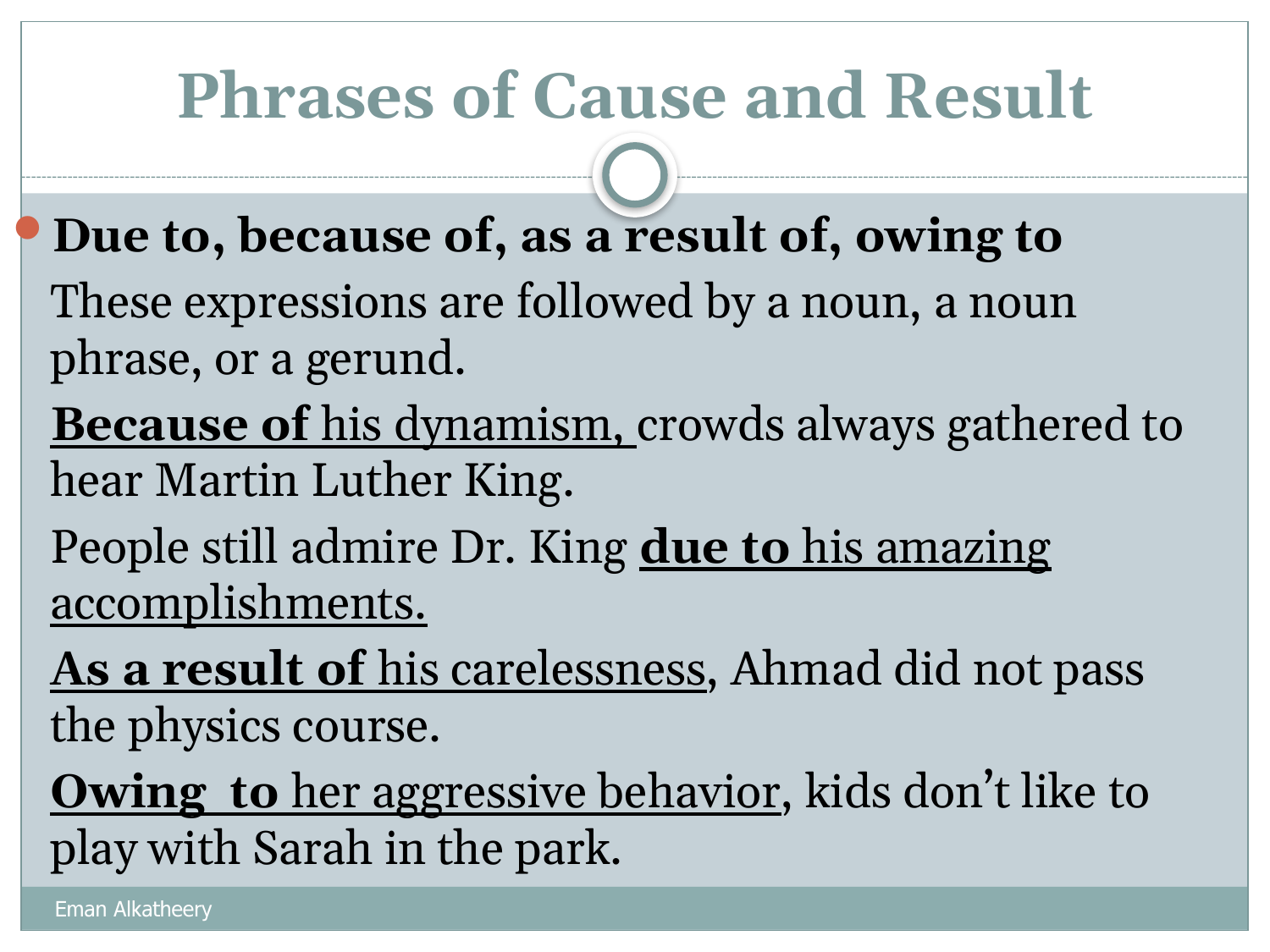

# Phrases of Cause and Result
Due to, because of, as a result of, owing to
 	These expressions are followed by a noun, a noun phrase, or a gerund.
	Because of his dynamism, crowds always gathered to hear Martin Luther King.
	People still admire Dr. King due to his amazing accomplishments.
	As a result of his carelessness, Ahmad did not pass the physics course.
	Owing  to her aggressive behavior, kids don’t like to play with Sarah in the park.
Eman Alkatheery